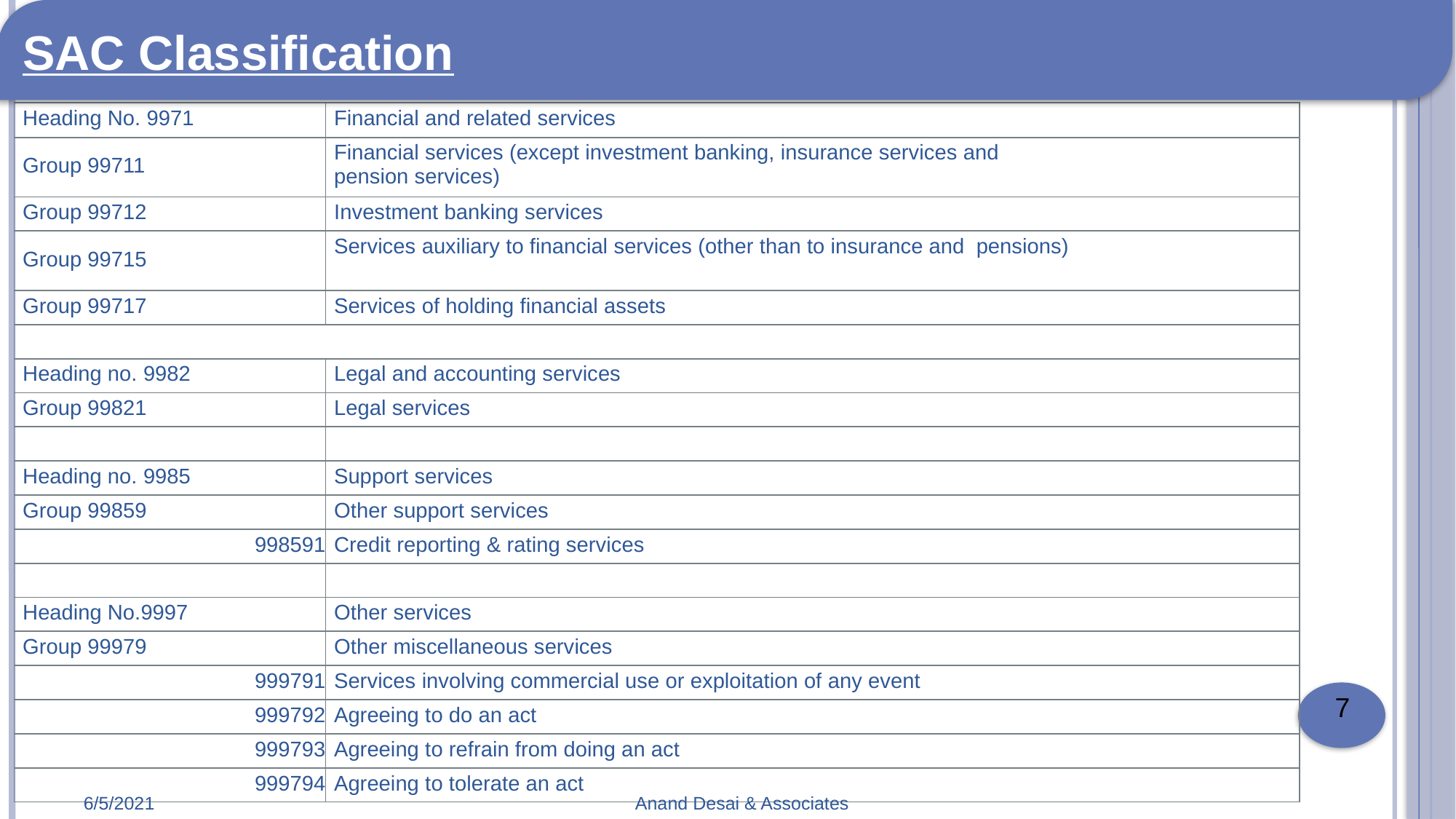

SAC Classification
| Heading No. 9971 | Financial and related services |
| --- | --- |
| Group 99711 | Financial services (except investment banking, insurance services and pension services) |
| Group 99712 | Investment banking services |
| Group 99715 | Services auxiliary to financial services (other than to insurance and pensions) |
| Group 99717 | Services of holding financial assets |
|  |  |
| Heading no. 9982 | Legal and accounting services |
| Group 99821 | Legal services |
|  |  |
| Heading no. 9985 | Support services |
| Group 99859 | Other support services |
| 998591 | Credit reporting & rating services |
|  |  |
| Heading No.9997 | Other services |
| Group 99979 | Other miscellaneous services |
| 999791 | Services involving commercial use or exploitation of any event |
| 999792 | Agreeing to do an act |
| 999793 | Agreeing to refrain from doing an act |
| 999794 | Agreeing to tolerate an act |

    7
6/5/2021
Anand Desai & Associates